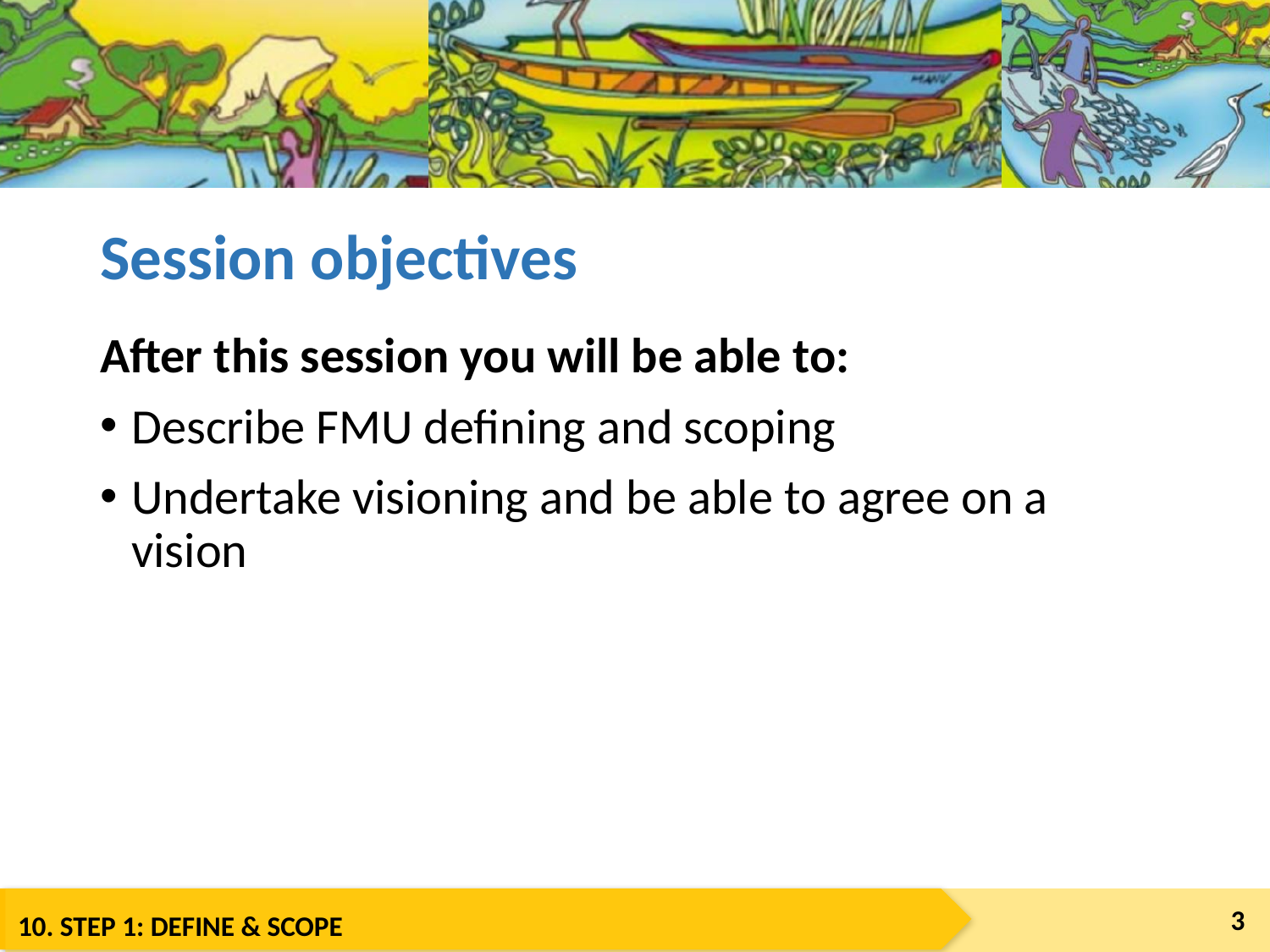

# Session objectives

After this session you will be able to:
Describe FMU defining and scoping
Undertake visioning and be able to agree on a vision

3